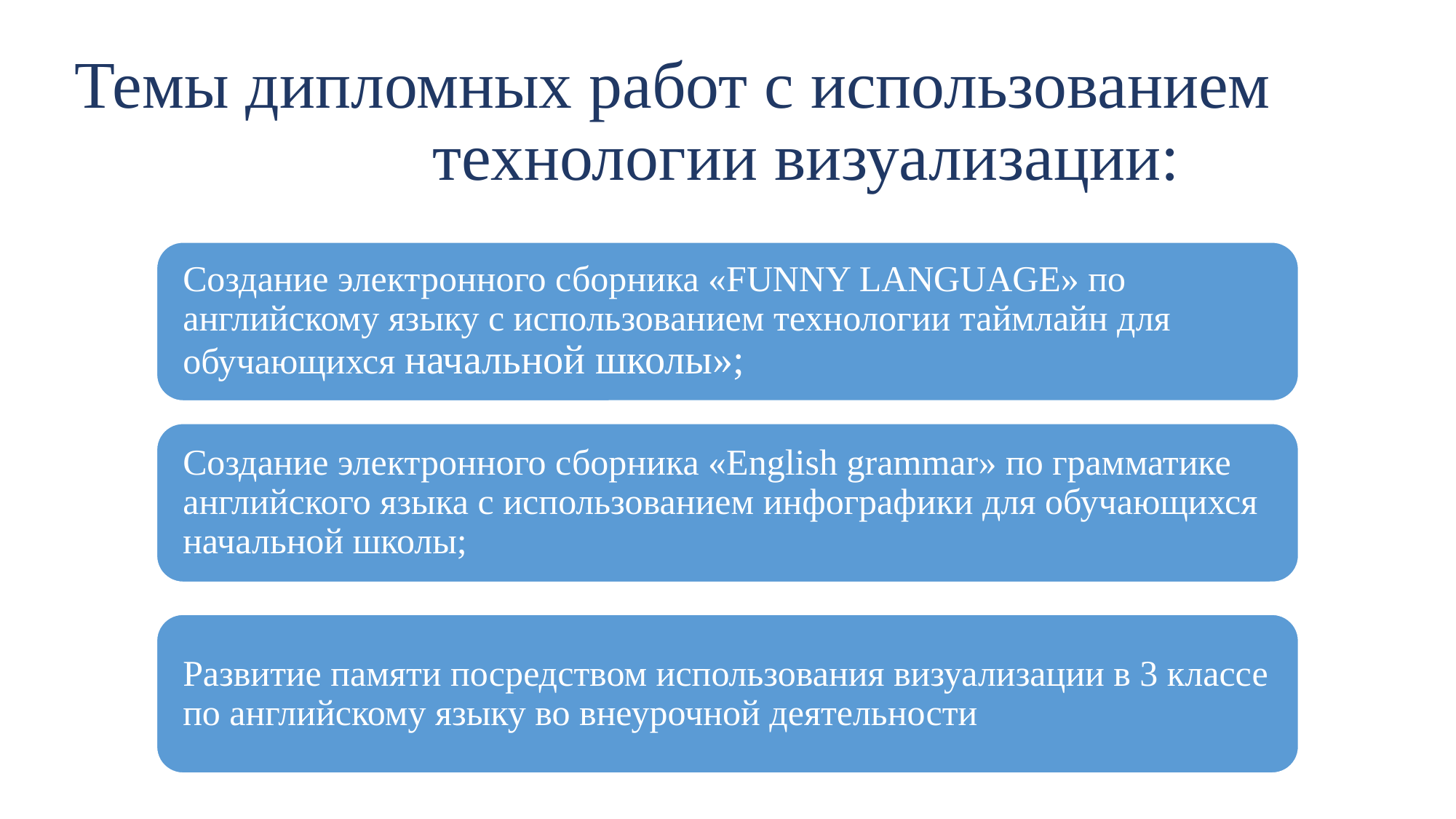

# Темы дипломных работ с использованием                    технологии визуализации:

Создание электронного сборника «FUNNY LANGUAGE» по английскому языку с использованием технологии таймлайн для обучающихся начальной школы»;
Создание электронного сборника «English grammar» по грамматике английского языка с использованием инфографики для обучающихся начальной школы;
Развитие памяти посредством использования визуализации в 3 классе по английскому языку во внеурочной деятельности